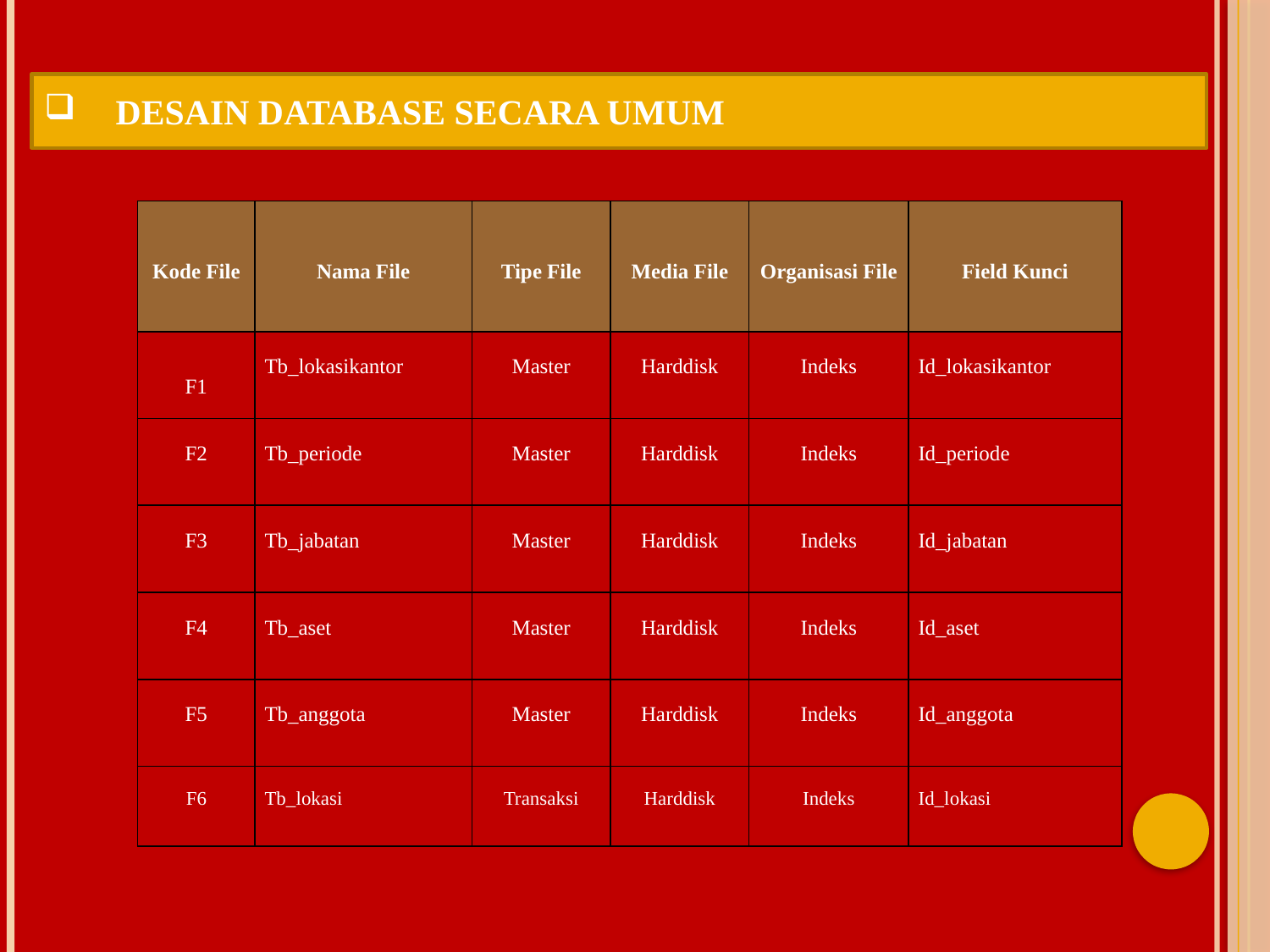

DESAIN DATABASE SECARA UMUM

| Kode File | Nama File | Tipe File | Media File | Organisasi File | Field Kunci |
| --- | --- | --- | --- | --- | --- |
| F1 | Tb\_lokasikantor | Master | Harddisk | Indeks | Id\_lokasikantor |
| F2 | Tb\_periode | Master | Harddisk | Indeks | Id\_periode |
| F3 | Tb\_jabatan | Master | Harddisk | Indeks | Id\_jabatan |
| F4 | Tb\_aset | Master | Harddisk | Indeks | Id\_aset |
| F5 | Tb\_anggota | Master | Harddisk | Indeks | Id\_anggota |
| F6 | Tb\_lokasi | Transaksi | Harddisk | Indeks | Id\_lokasi |